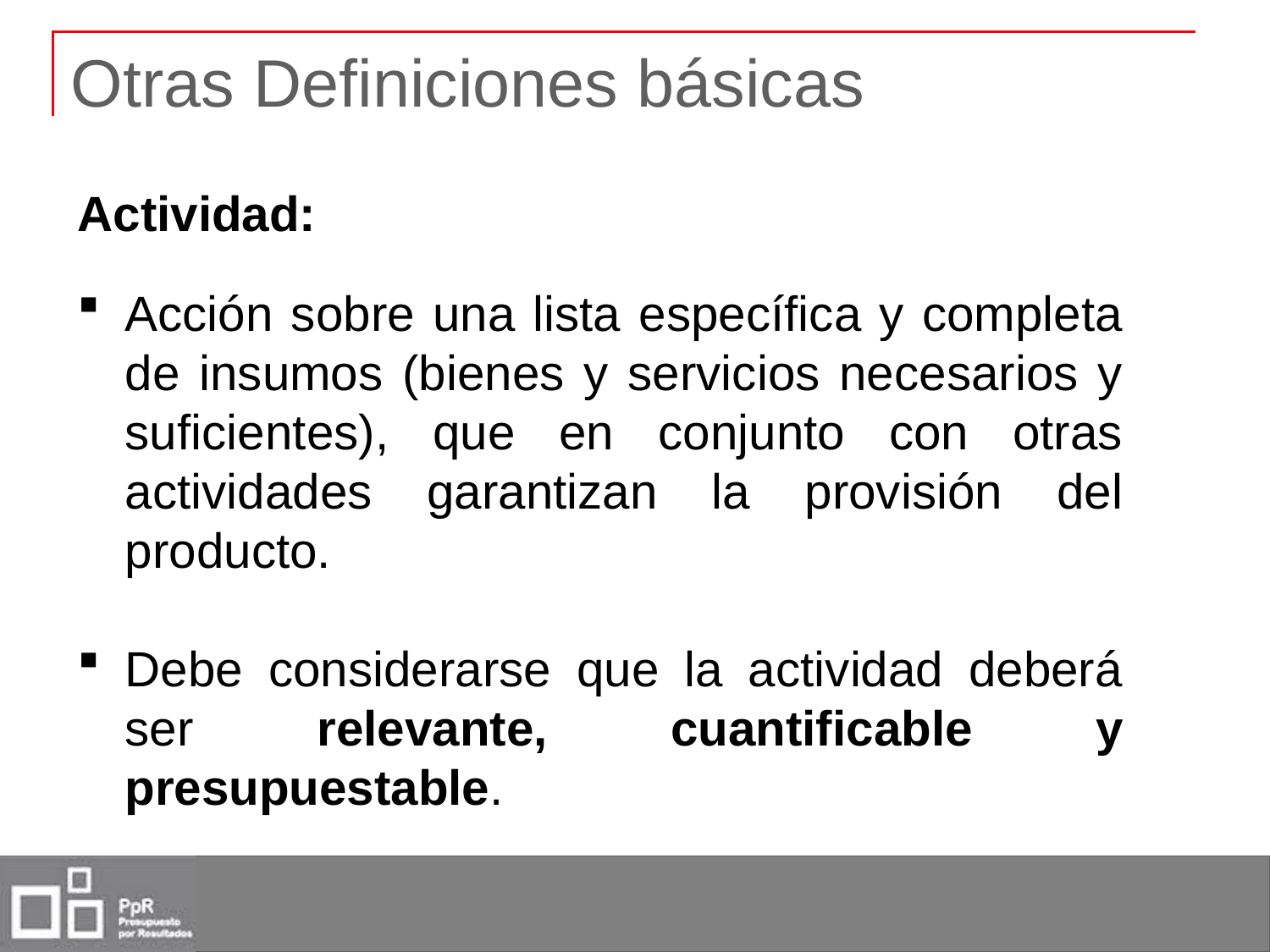

# Otras Definiciones básicas
Actividad:

Acción sobre una lista específica y completa de insumos (bienes y servicios necesarios y suficientes), que en conjunto con otras actividades garantizan la provisión del producto.

Debe considerarse que la actividad deberá ser relevante, cuantificable y presupuestable.